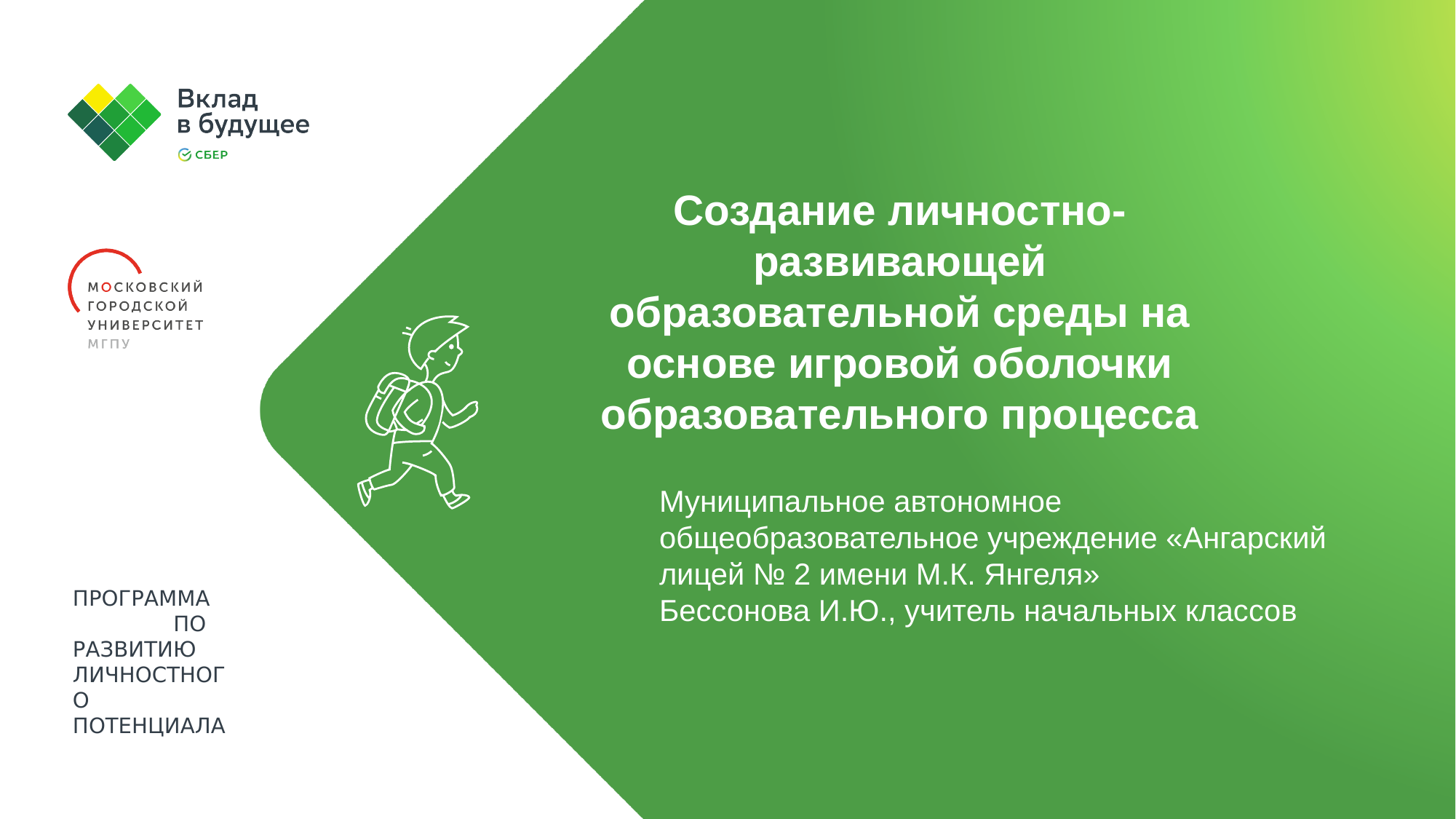

Создание личностно-развивающей образовательной среды на основе игровой оболочки образовательного процесса

Муниципальное автономное общеобразовательное учреждение «Ангарский лицей № 2 имени М.К. Янгеля»
Бессонова И.Ю., учитель начальных классов